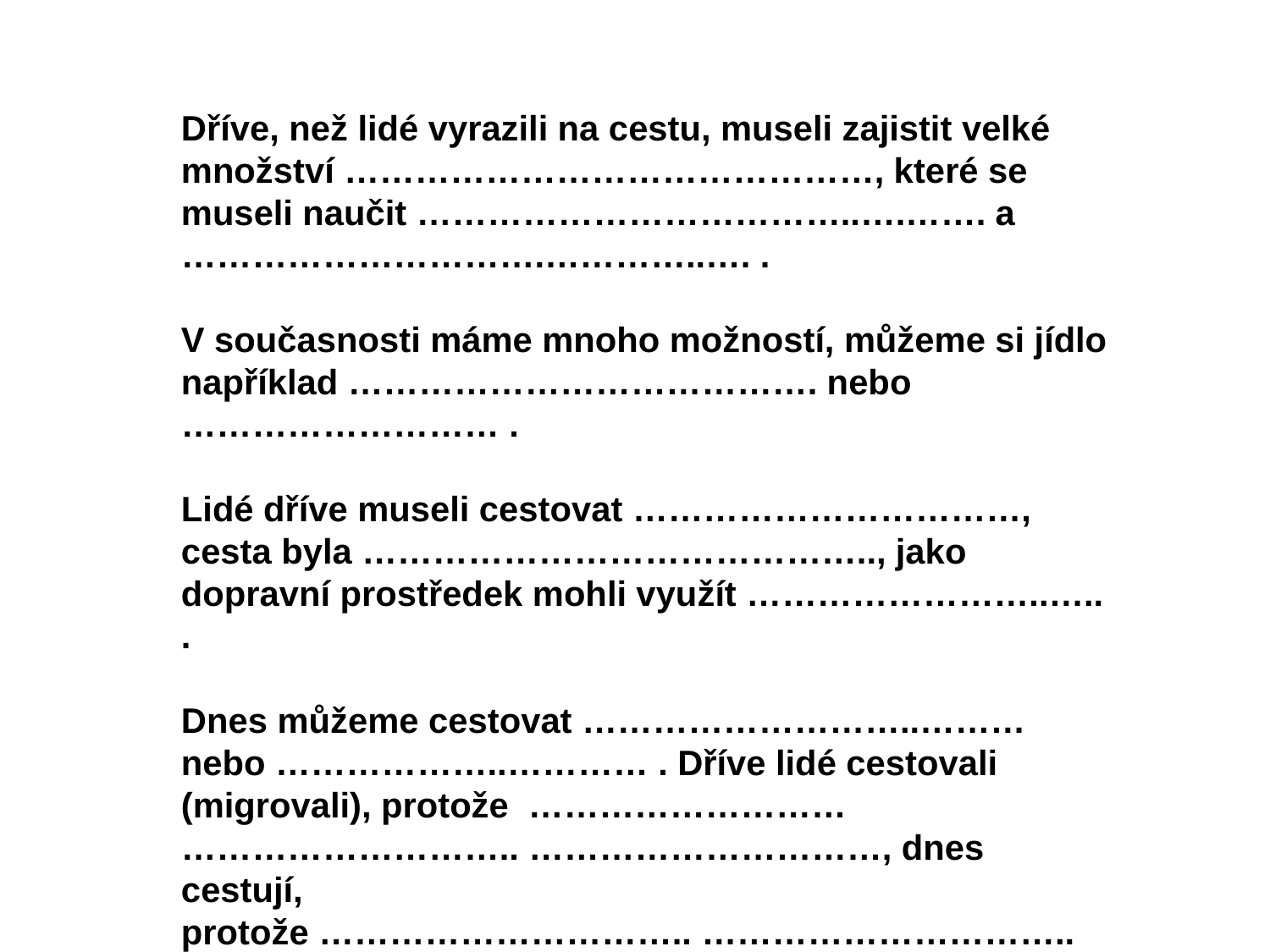

Dříve, než lidé vyrazili na cestu, museli zajistit velké množství ………………………………………, které se museli naučit ………………………………..….……. a ………………………….…………..…. .

V současnosti máme mnoho možností, můžeme si jídlo například …………………………………. nebo ……………………… .

Lidé dříve museli cestovat ……………………………, cesta byla …………………………………….., jako dopravní prostředek mohli využít ……………………..….. .

Dnes můžeme cestovat ………………………..……… nebo ………………..………… . Dříve lidé cestovali (migrovali), protože  ……………………… ……………………….. …………………………, dnes cestují,
protože ………………………….. ………………………….. ………………………… .